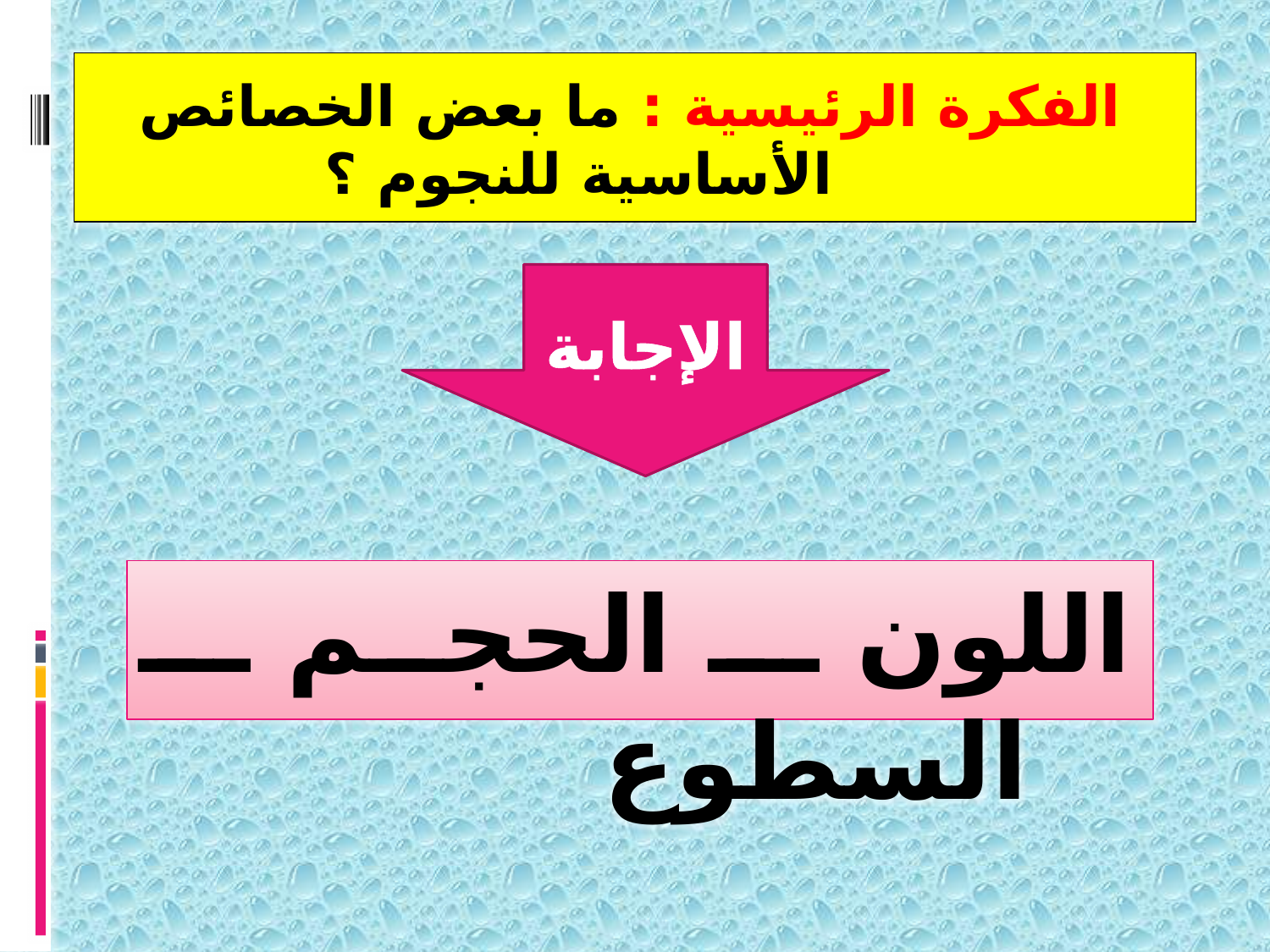

الفكرة الرئيسية : ما بعض الخصائص الأساسية للنجوم ؟
الإجابة
اللون ـ الحجم ـ السطوع